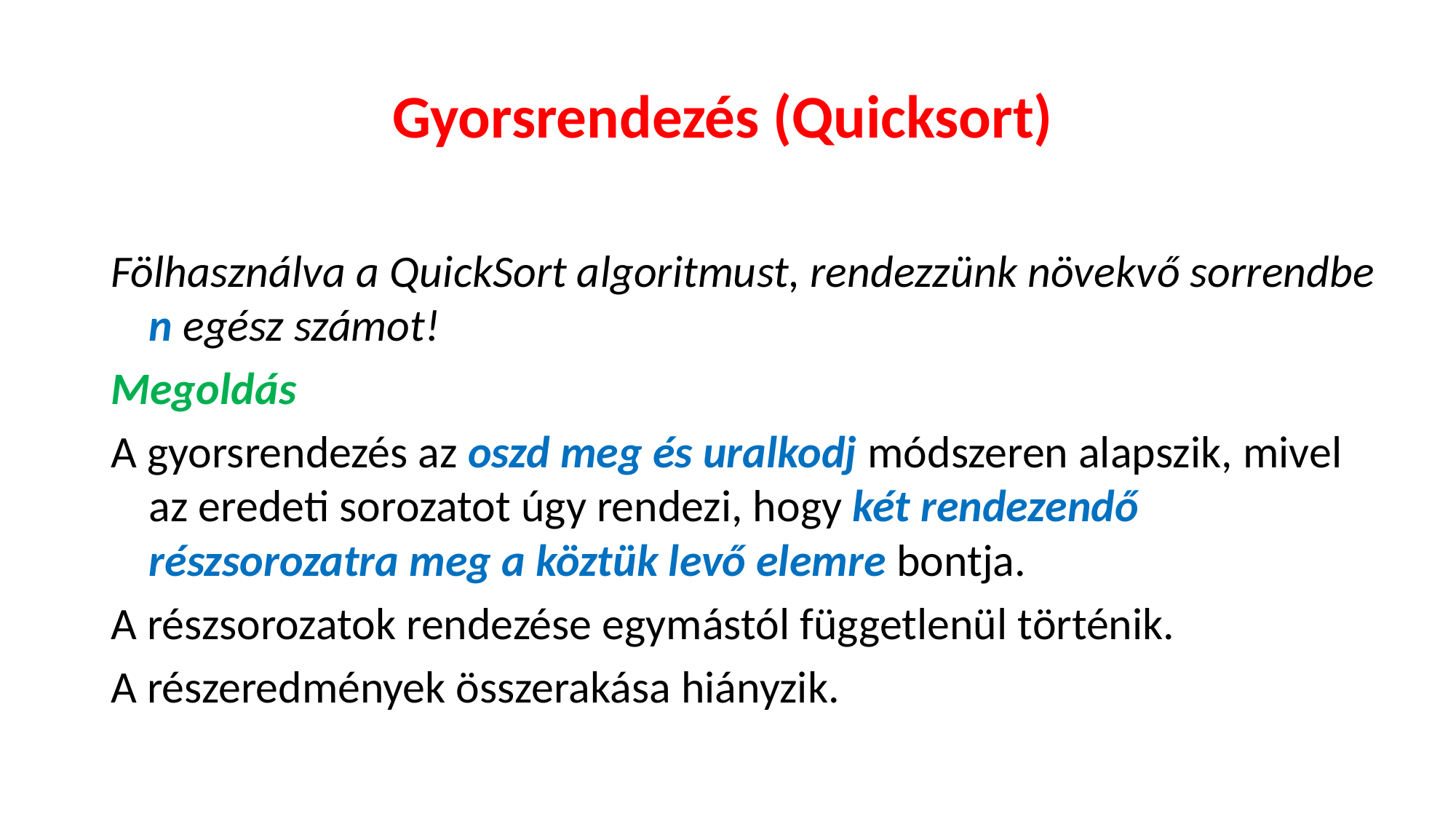

# Gyorsrendezés (Quicksort)
Fölhasználva a QuickSort algoritmust, rendezzünk növekvő sorrendbe n egész számot!
Megoldás
A gyorsrendezés az oszd meg és uralkodj módszeren alapszik, mivel az eredeti sorozatot úgy rendezi, hogy két rendezendő részsorozatra meg a köztük levő elemre bontja.
A részsorozatok rendezése egymástól függetlenül történik.
A részeredmények összerakása hiányzik.